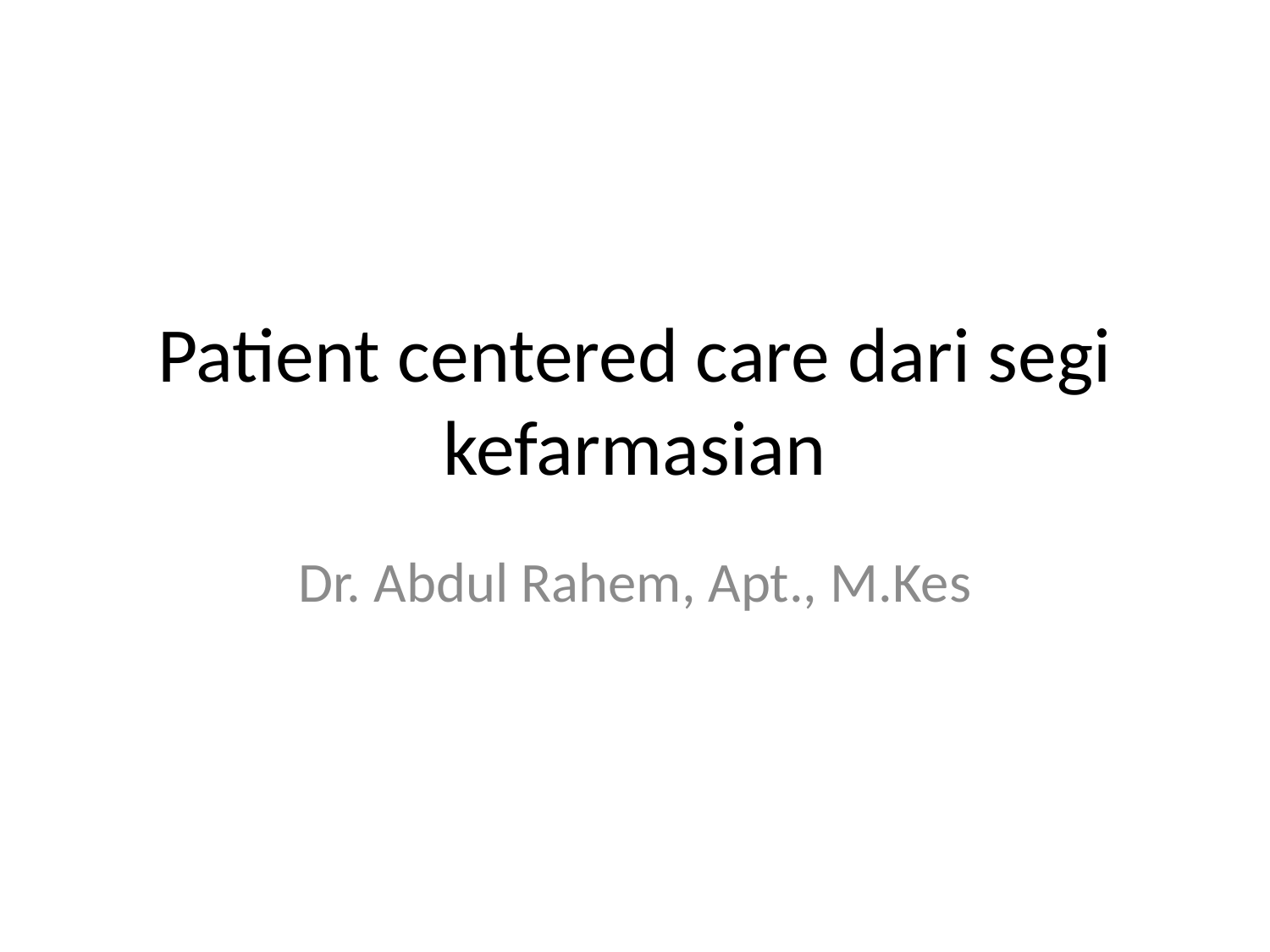

# Patient centered care dari segi kefarmasian
Dr. Abdul Rahem, Apt., M.Kes